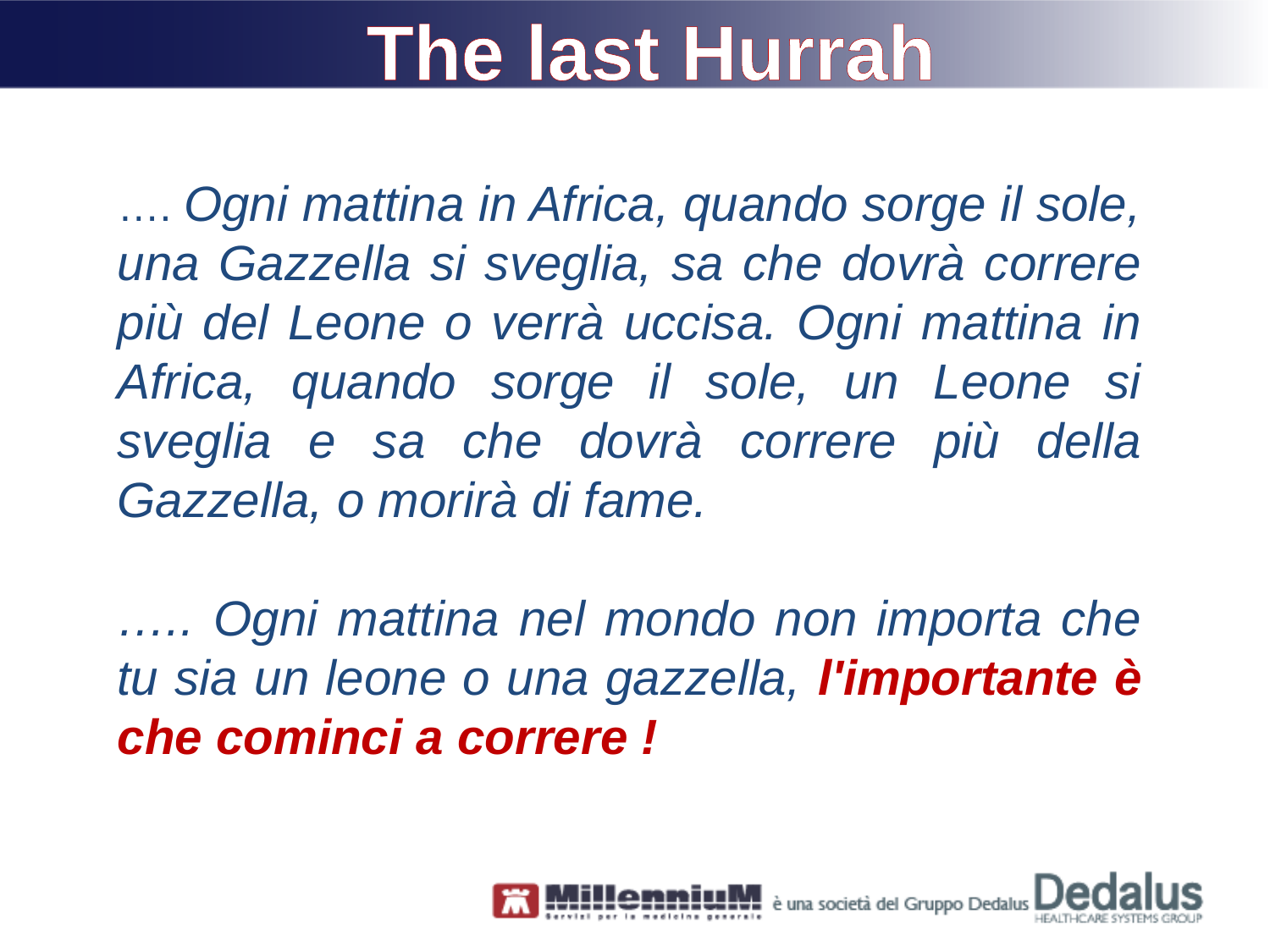

The last Hurrah
…. Ogni mattina in Africa, quando sorge il sole, una Gazzella si sveglia, sa che dovrà correre più del Leone o verrà uccisa. Ogni mattina in Africa, quando sorge il sole, un Leone si sveglia e sa che dovrà correre più della Gazzella, o morirà di fame.

….. Ogni mattina nel mondo non importa che tu sia un leone o una gazzella, l'importante è che cominci a correre !
#